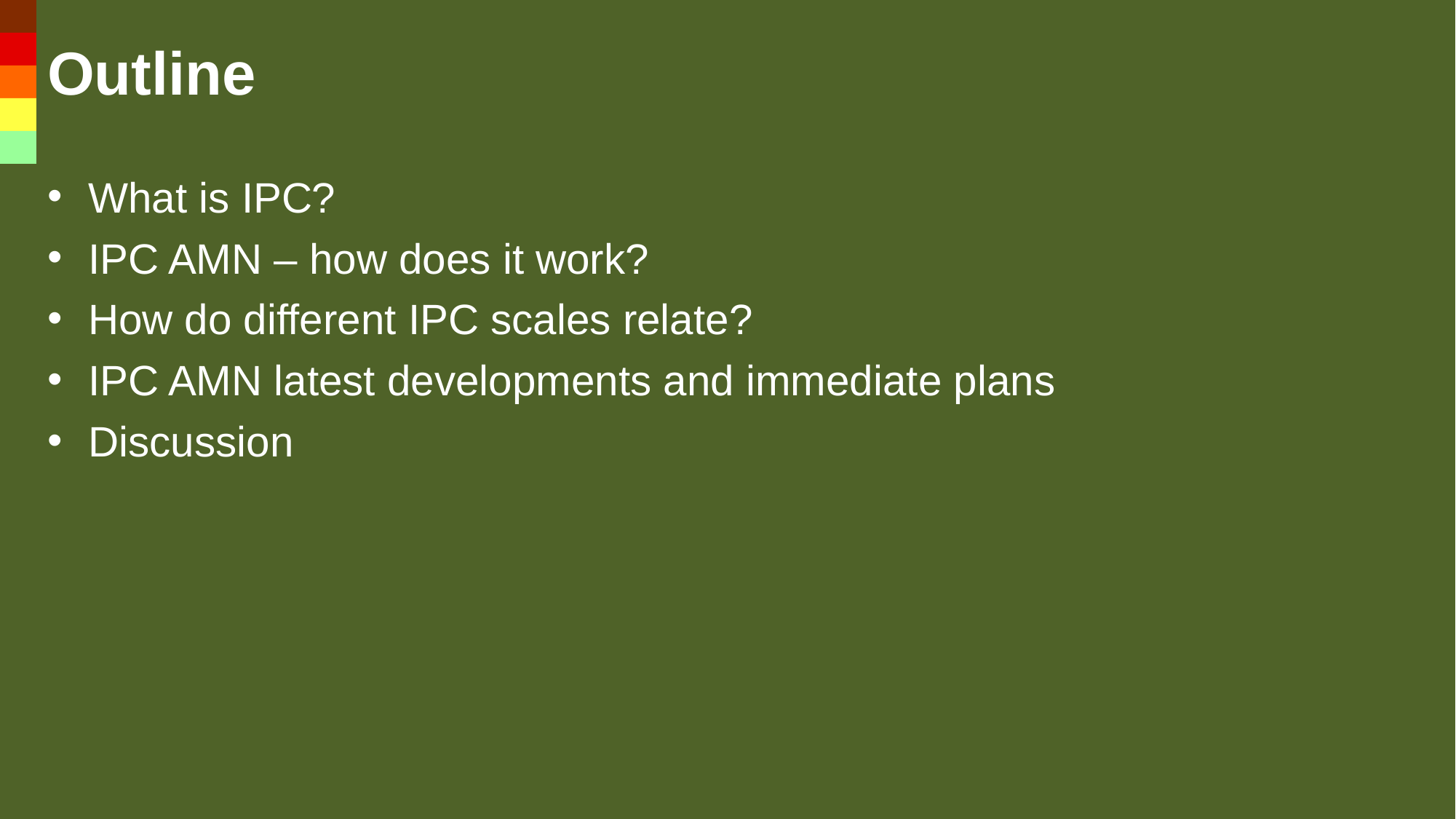

# Outline
What is IPC?
IPC AMN – how does it work?
How do different IPC scales relate?
IPC AMN latest developments and immediate plans
Discussion